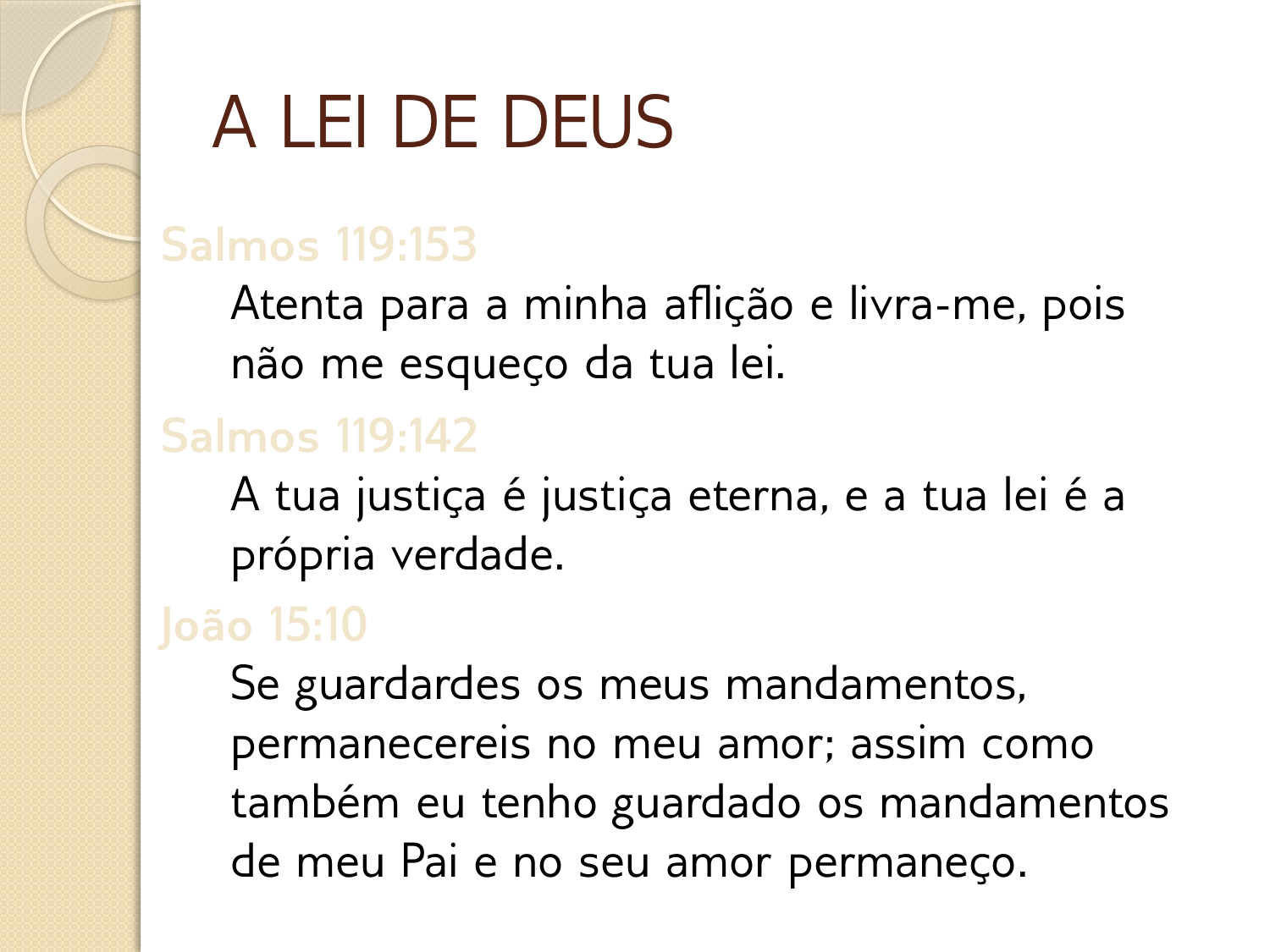

# A LEI DE DEUS
Salmos 119:153
Atenta para a minha aflição e livra-me, pois não me esqueço da tua lei.
Salmos 119:142
A tua justiça é justiça eterna, e a tua lei é a própria verdade.
João 15:10
Se guardardes os meus mandamentos, permanecereis no meu amor; assim como também eu tenho guardado os mandamentos de meu Pai e no seu amor permaneço.